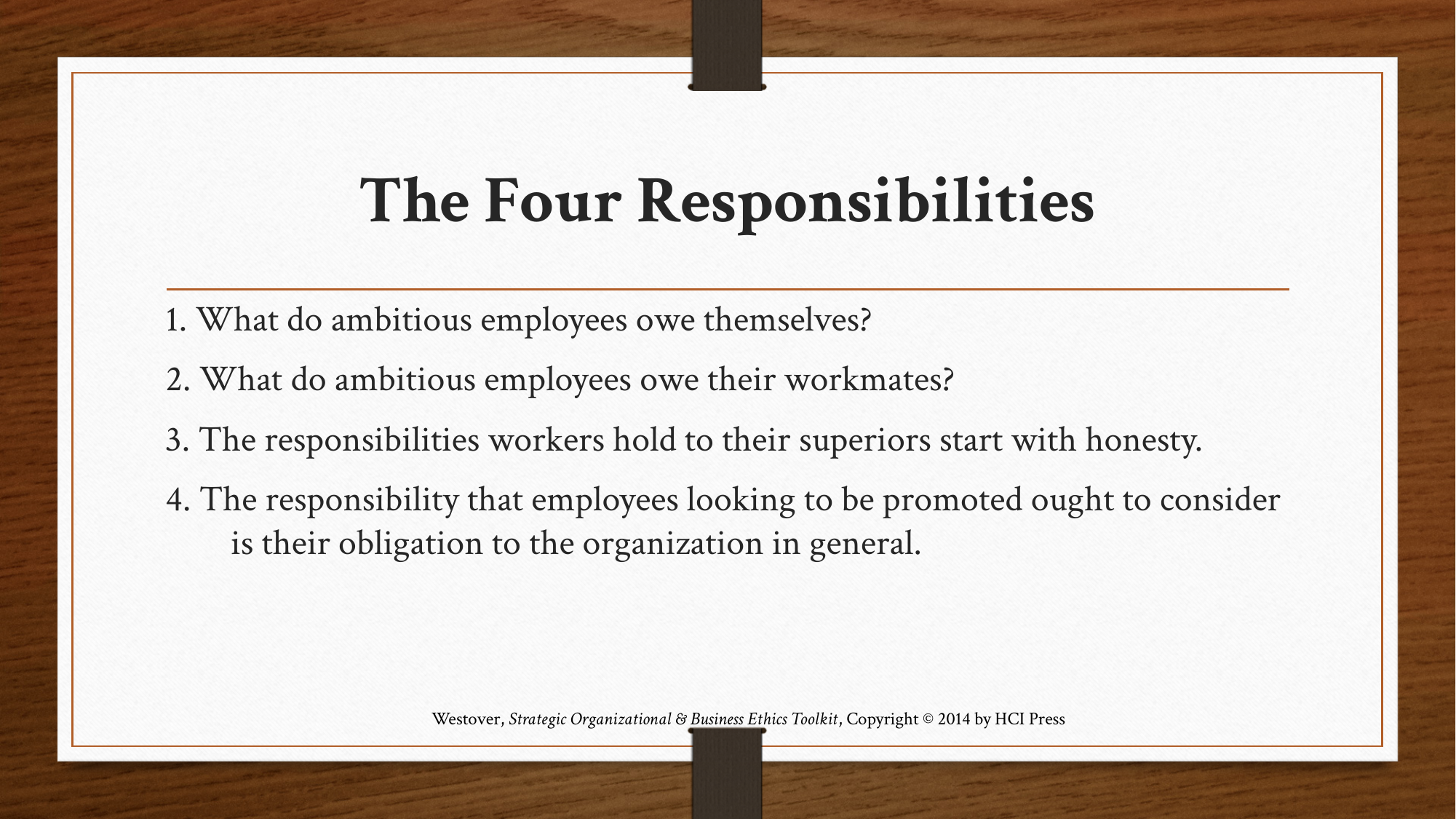

# The Four Responsibilities
1. What do ambitious employees owe themselves?
2. What do ambitious employees owe their workmates?
3. The responsibilities workers hold to their superiors start with honesty.
4. The responsibility that employees looking to be promoted ought to consider         is their obligation to the organization in general.
Westover, Strategic Organizational & Business Ethics Toolkit, Copyright © 2014 by HCI Press